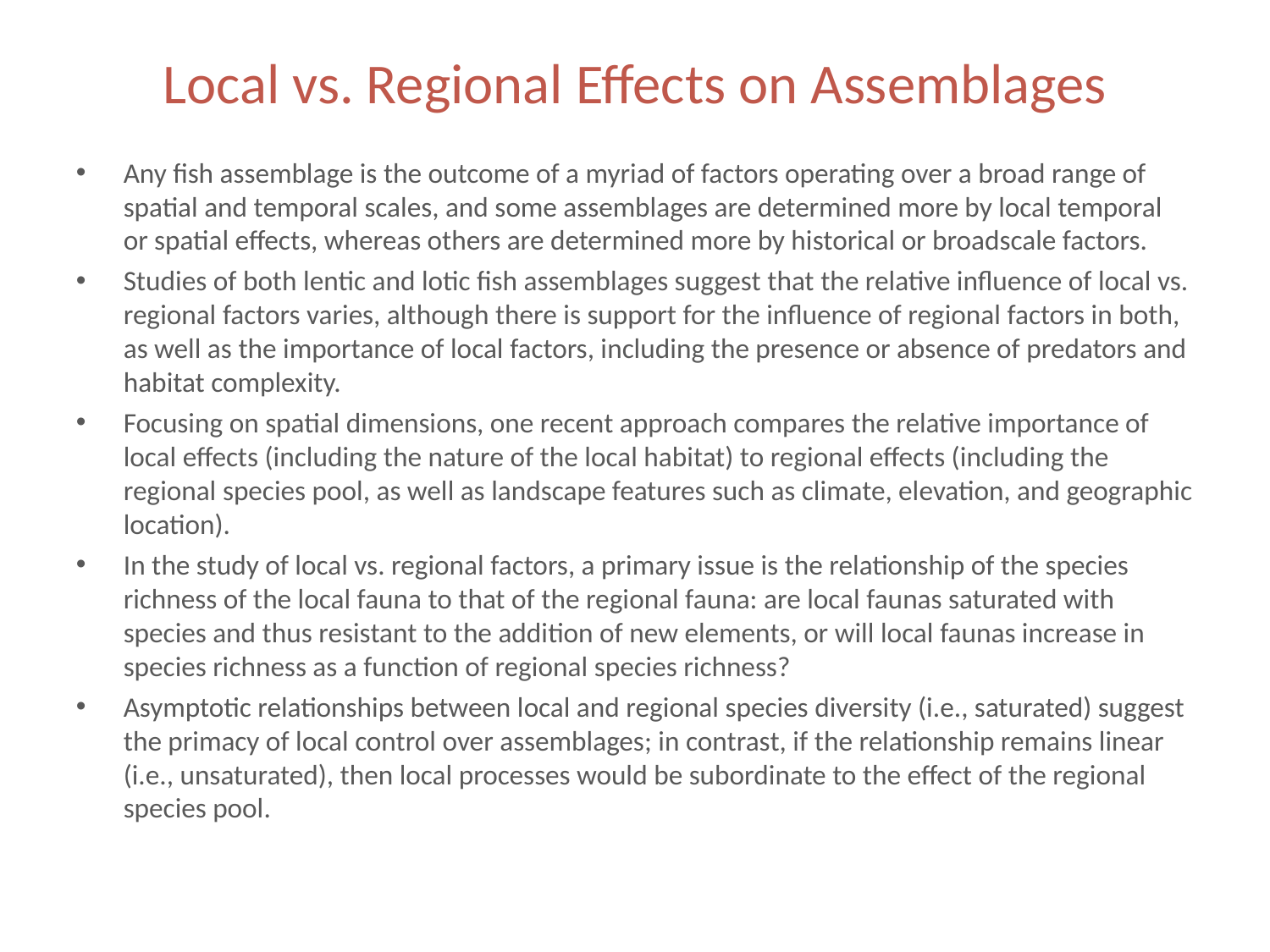

# Local vs. Regional Effects on Assemblages
Any fish assemblage is the outcome of a myriad of factors operating over a broad range of spatial and temporal scales, and some assemblages are determined more by local temporal or spatial effects, whereas others are determined more by historical or broadscale factors.
Studies of both lentic and lotic fish assemblages suggest that the relative influence of local vs. regional factors varies, although there is support for the influence of regional factors in both, as well as the importance of local factors, including the presence or absence of predators and habitat complexity.
Focusing on spatial dimensions, one recent approach compares the relative importance of local effects (including the nature of the local habitat) to regional effects (including the regional species pool, as well as landscape features such as climate, elevation, and geographic location).
In the study of local vs. regional factors, a primary issue is the relationship of the species richness of the local fauna to that of the regional fauna: are local faunas saturated with species and thus resistant to the addition of new elements, or will local faunas increase in species richness as a function of regional species richness?
Asymptotic relationships between local and regional species diversity (i.e., saturated) suggest the primacy of local control over assemblages; in contrast, if the relationship remains linear (i.e., unsaturated), then local processes would be subordinate to the effect of the regional species pool.